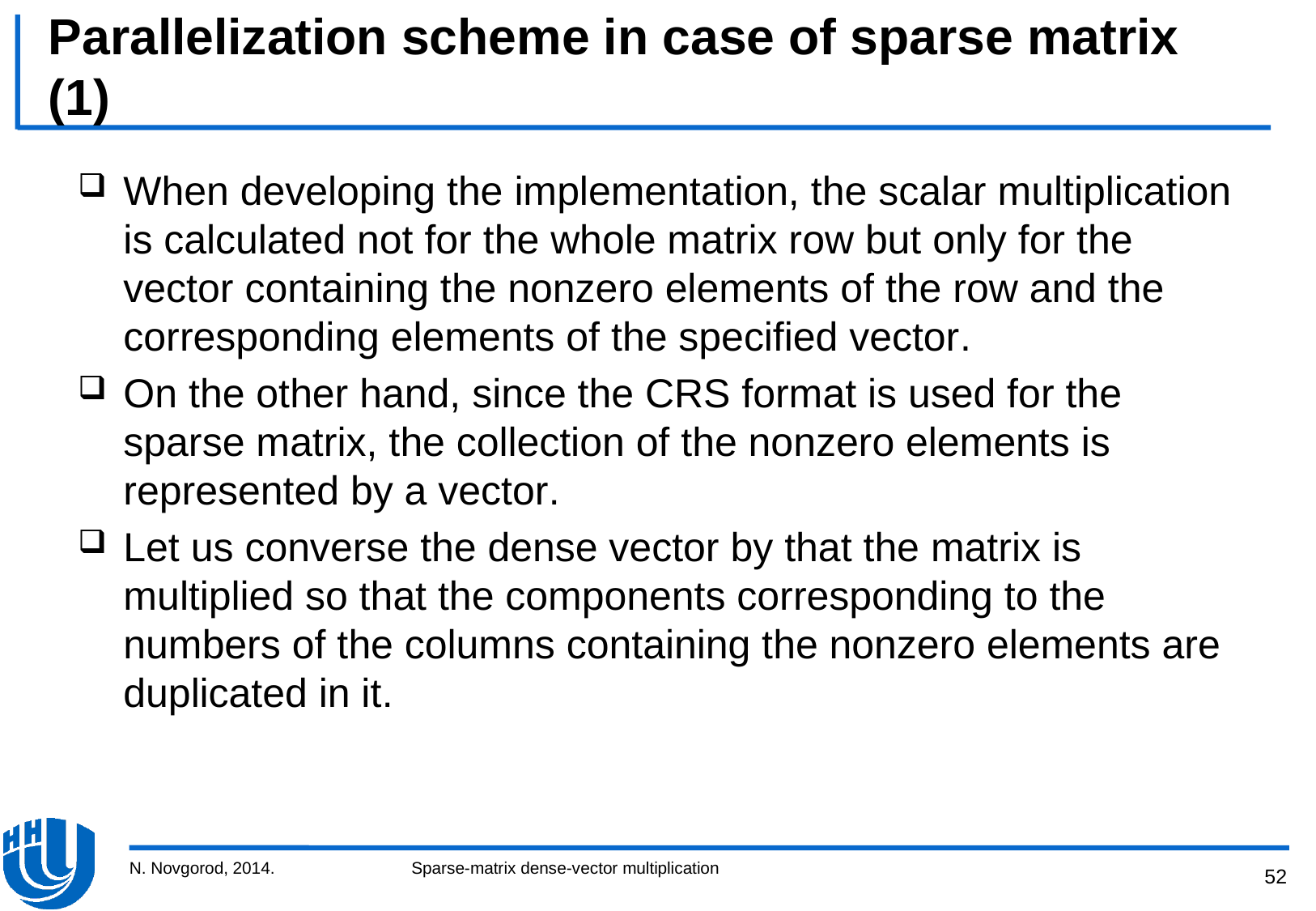

# Parallelization scheme in case of sparse matrix (1)
When developing the implementation, the scalar multiplication is calculated not for the whole matrix row but only for the vector containing the nonzero elements of the row and the corresponding elements of the specified vector.
On the other hand, since the CRS format is used for the sparse matrix, the collection of the nonzero elements is represented by a vector.
Let us converse the dense vector by that the matrix is multiplied so that the components corresponding to the numbers of the columns containing the nonzero elements are duplicated in it.

N. Novgorod, 2014.
Sparse-matrix dense-vector multiplication